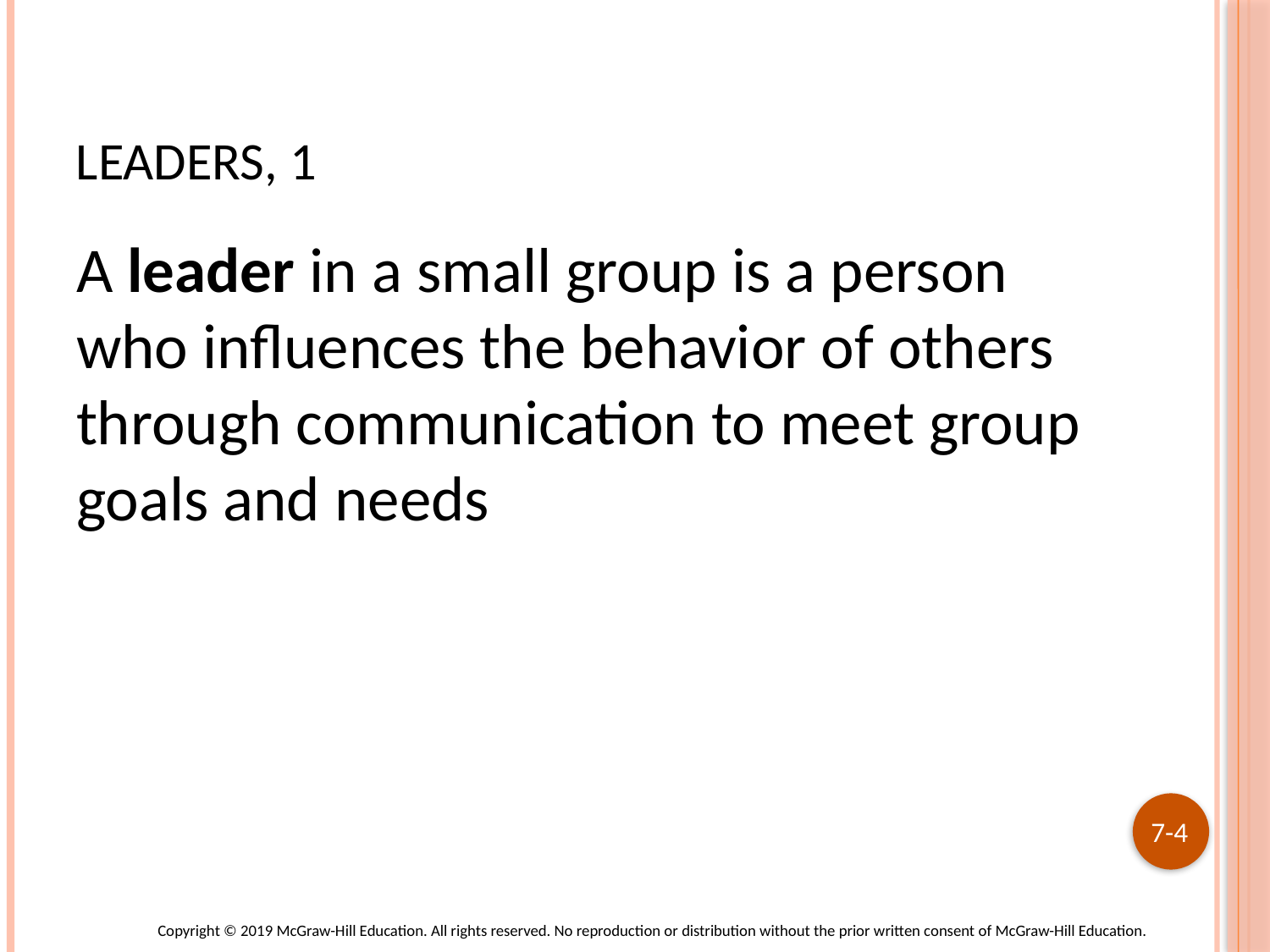

# Leaders, 1
A leader in a small group is a person who influences the behavior of others through communication to meet group goals and needs